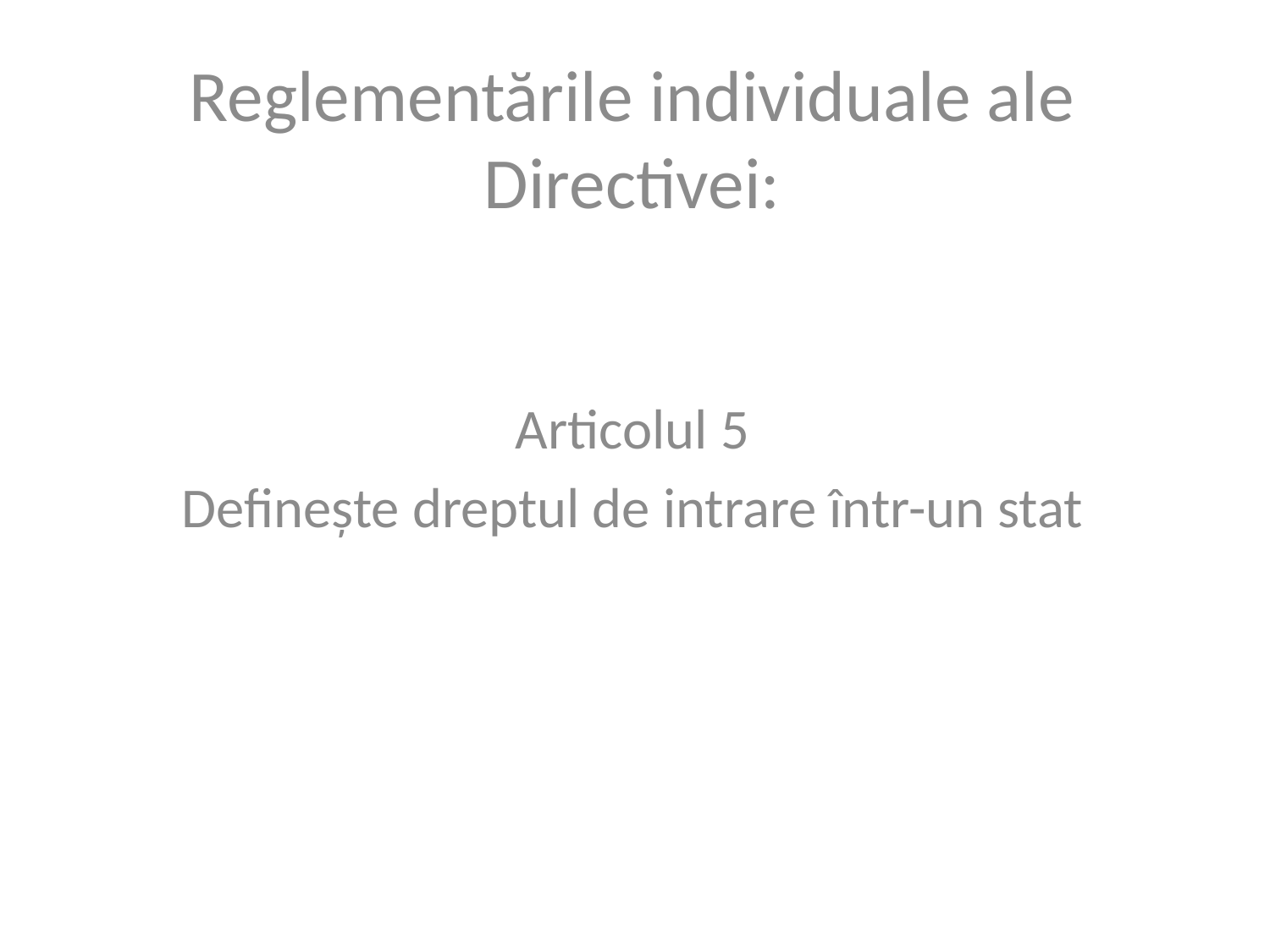

Reglementările individuale ale Directivei:

Articolul 5
Definește dreptul de intrare într-un stat